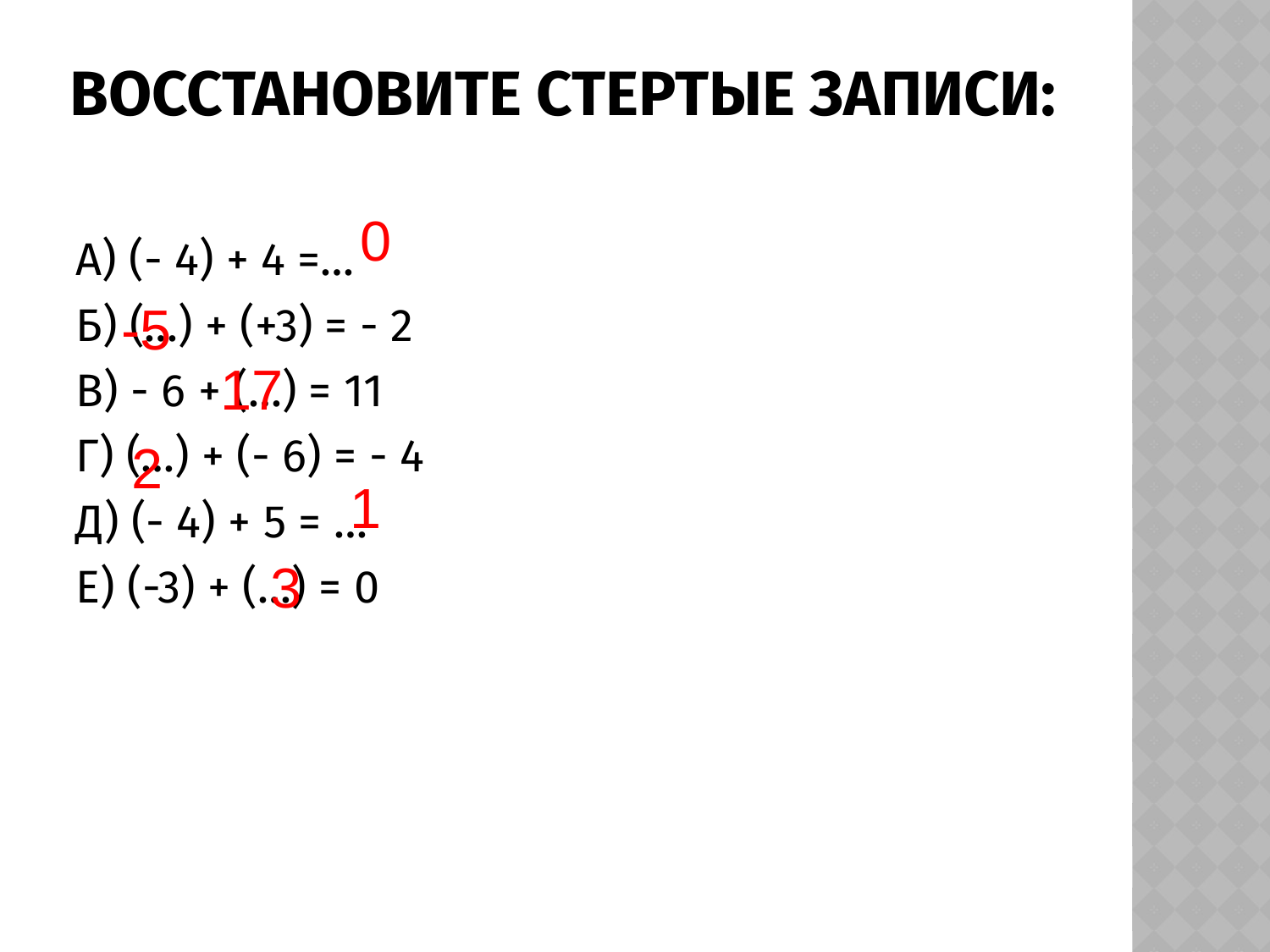

# Восстановите стертые записи:
0
А) (- 4) + 4 =…
Б) (…) + (+3) = - 2
В) - 6 + (…) = 11
Г) (…) + (- 6) = - 4
Д) (- 4) + 5 = …
Е) (-3) + (…) = 0

-5
17
2
1
3